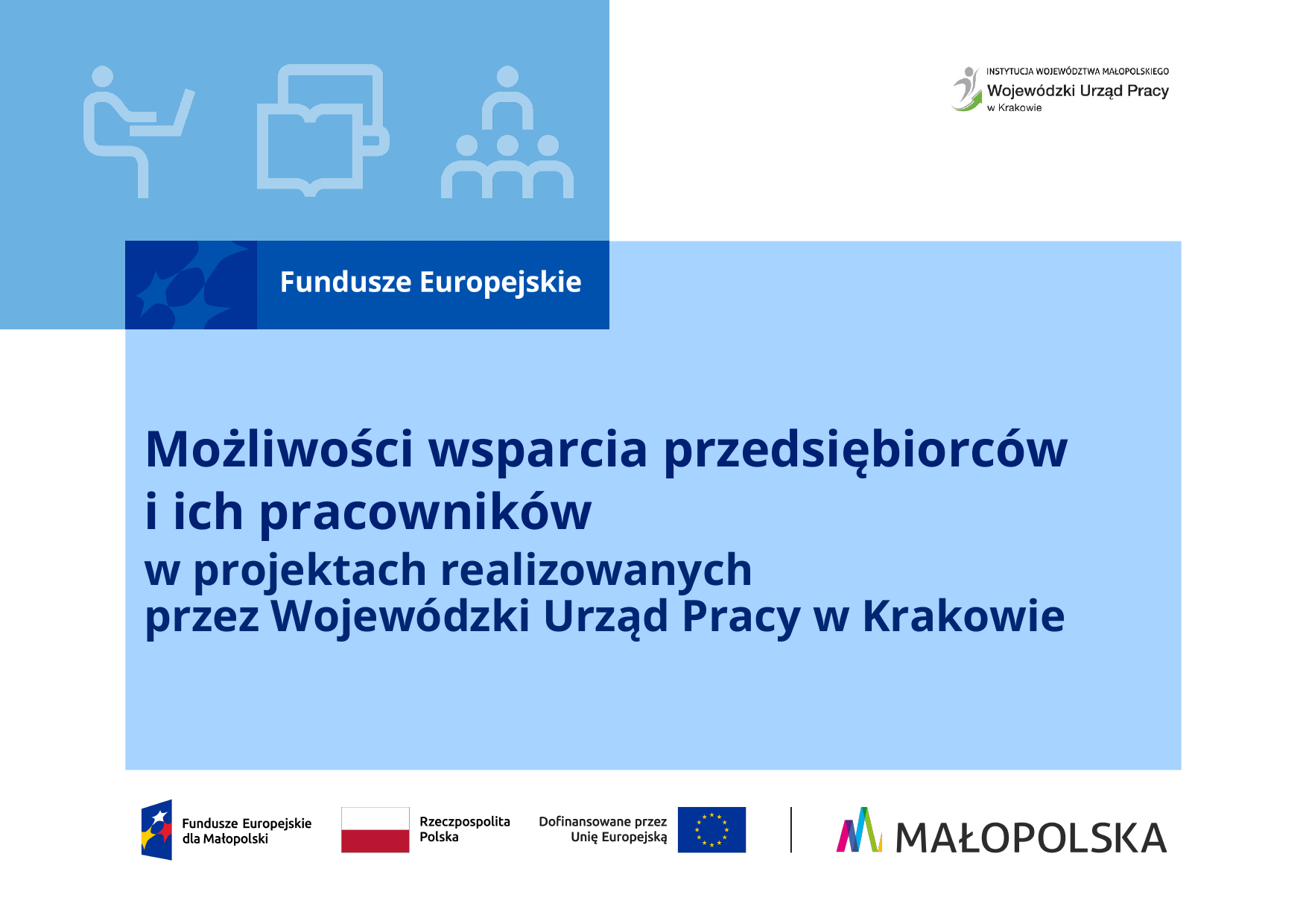

# Możliwości wsparcia przedsiębiorców i ich pracowników
w projektach realizowanych
przez Wojewódzki Urząd Pracy w Krakowie